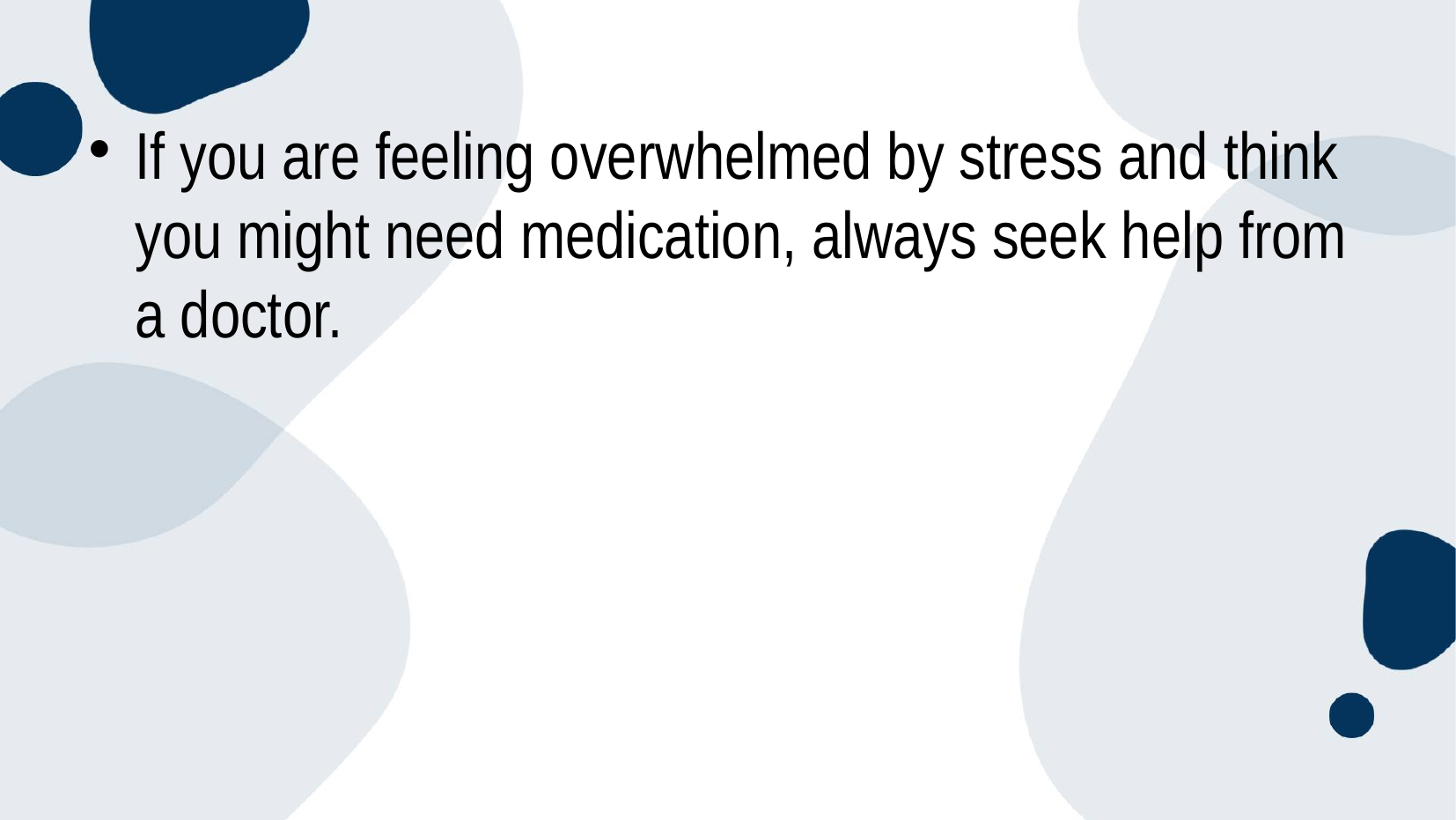

If you are feeling overwhelmed by stress and think you might need medication, always seek help from a doctor.